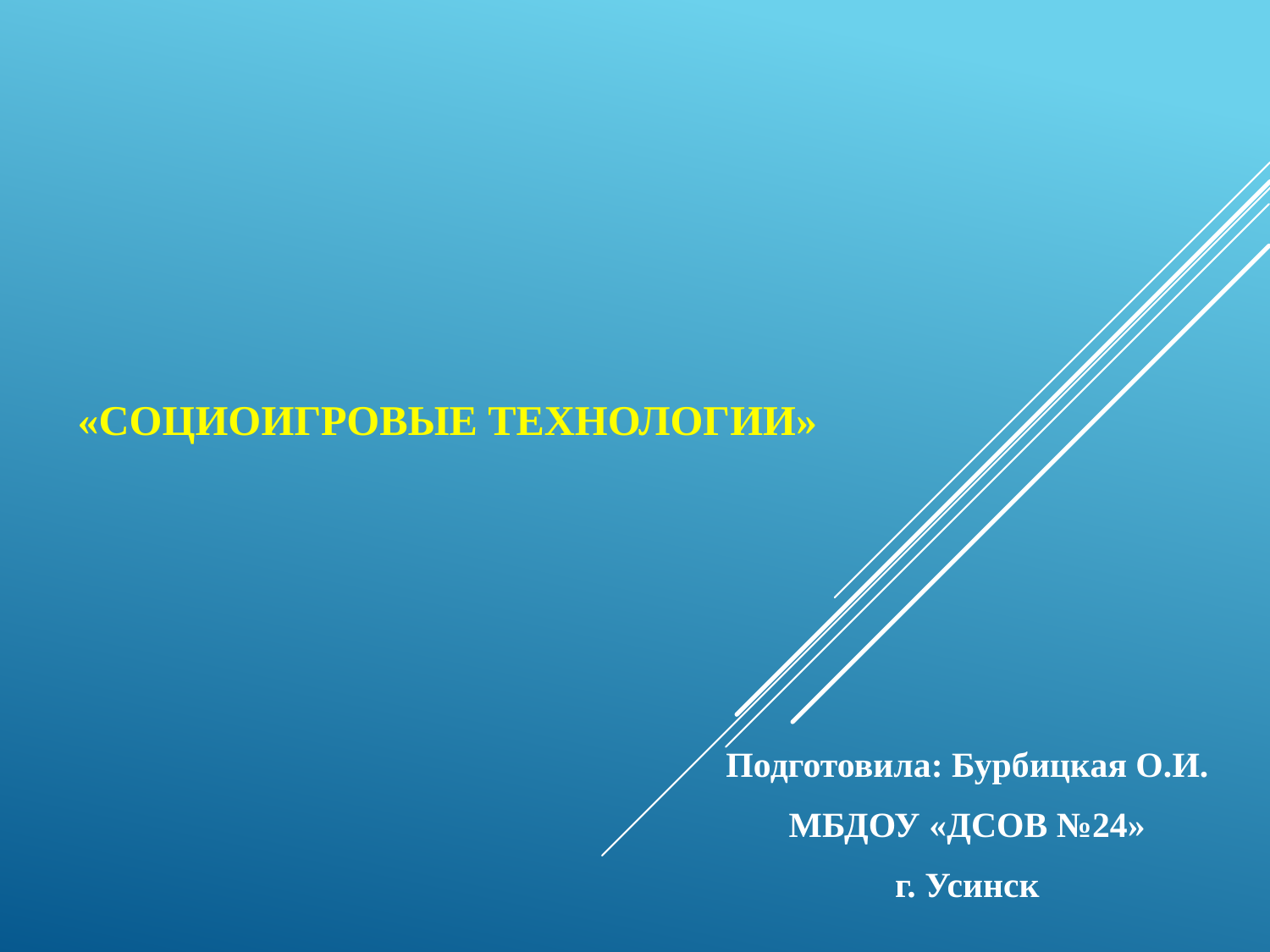

# «Социоигровые технологии»
Подготовила: Бурбицкая О.И.
МБДОУ «ДСОВ №24»
г. Усинск